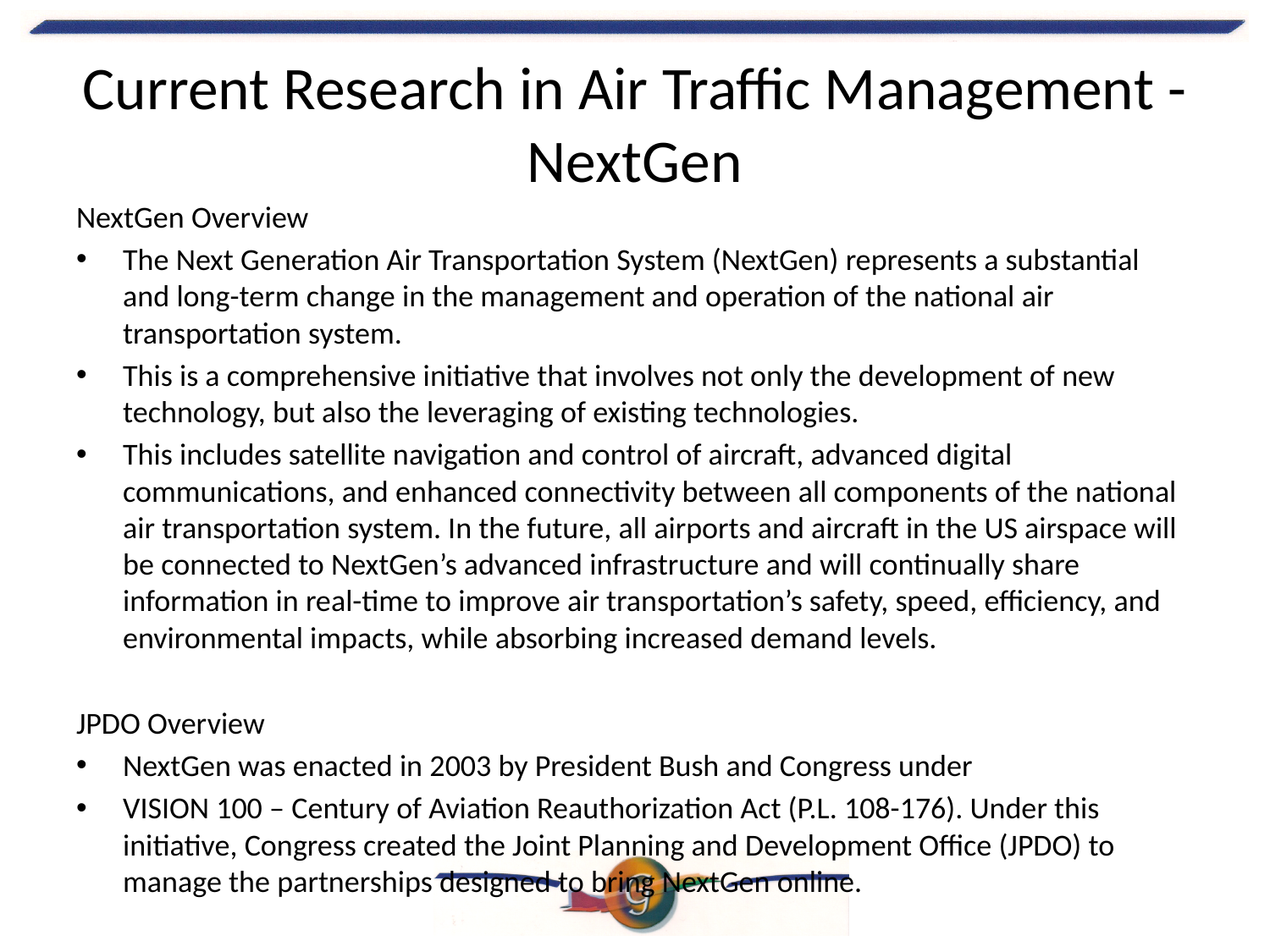

# Current Research in Air Traffic Management - NextGen
NextGen Overview
The Next Generation Air Transportation System (NextGen) represents a substantial and long-term change in the management and operation of the national air transportation system.
This is a comprehensive initiative that involves not only the development of new technology, but also the leveraging of existing technologies.
This includes satellite navigation and control of aircraft, advanced digital communications, and enhanced connectivity between all components of the national air transportation system. In the future, all airports and aircraft in the US airspace will be connected to NextGen’s advanced infrastructure and will continually share information in real-time to improve air transportation’s safety, speed, efficiency, and environmental impacts, while absorbing increased demand levels.

JPDO Overview
NextGen was enacted in 2003 by President Bush and Congress under
VISION 100 – Century of Aviation Reauthorization Act (P.L. 108-176). Under this initiative, Congress created the Joint Planning and Development Office (JPDO) to manage the partnerships designed to bring NextGen online.